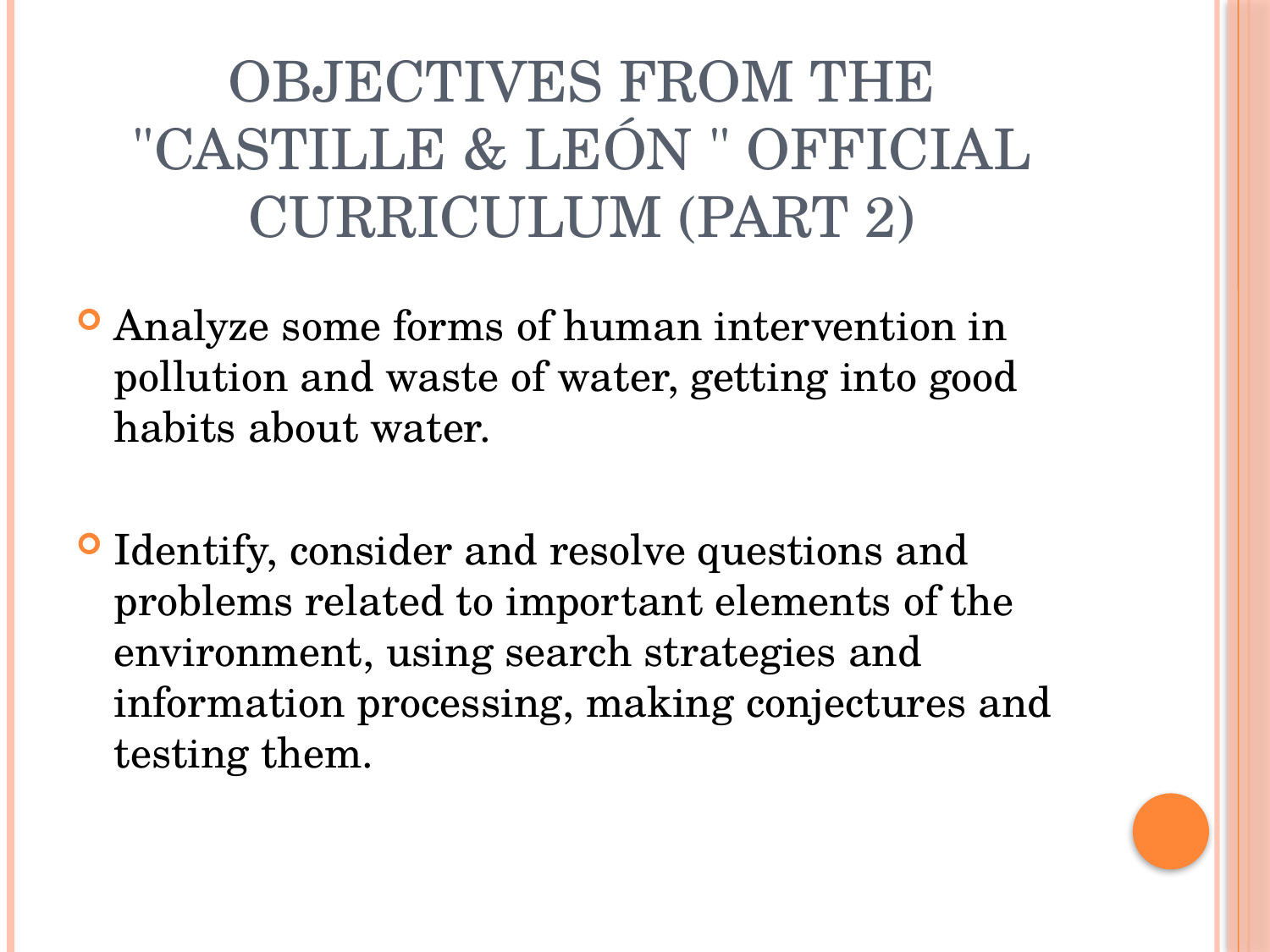

# Objectives from the "Castille & León " Official curriculum (Part 2)
Analyze some forms of human intervention in pollution and waste of water, getting into good habits about water.

Identify, consider and resolve questions and problems related to important elements of the environment, using search strategies and information processing, making conjectures and testing them.